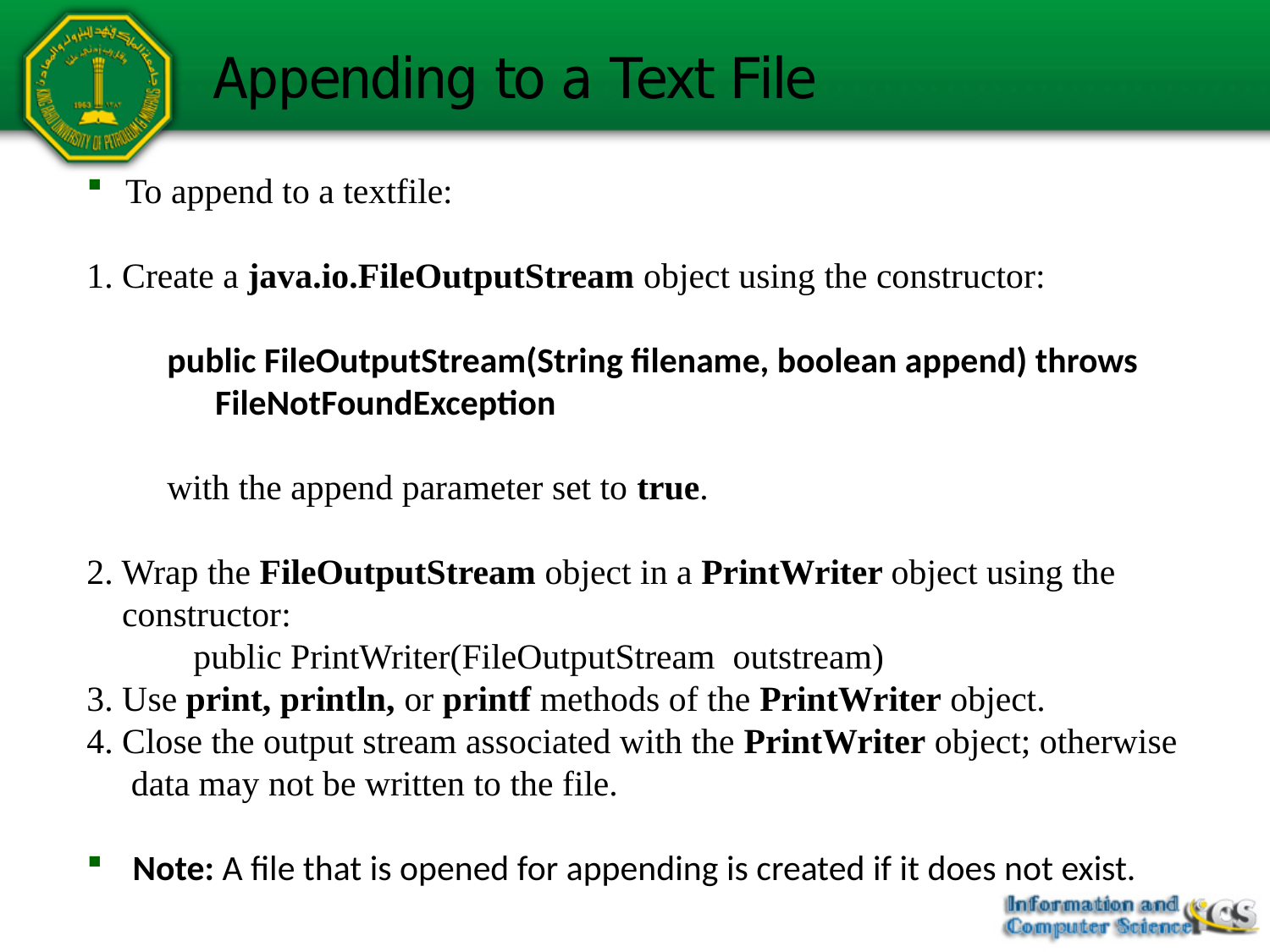

# Appending to a Text File
 To append to a textfile:

1. Create a java.io.FileOutputStream object using the constructor:

          public FileOutputStream(String filename, boolean append) throws
                FileNotFoundException

          with the append parameter set to true.

2. Wrap the FileOutputStream object in a PrintWriter object using the
    constructor:
            public PrintWriter(FileOutputStream  outstream)
3. Use print, println, or printf methods of the PrintWriter object.
4. Close the output stream associated with the PrintWriter object; otherwise
     data may not be written to the file.

  Note: A file that is opened for appending is created if it does not exist.